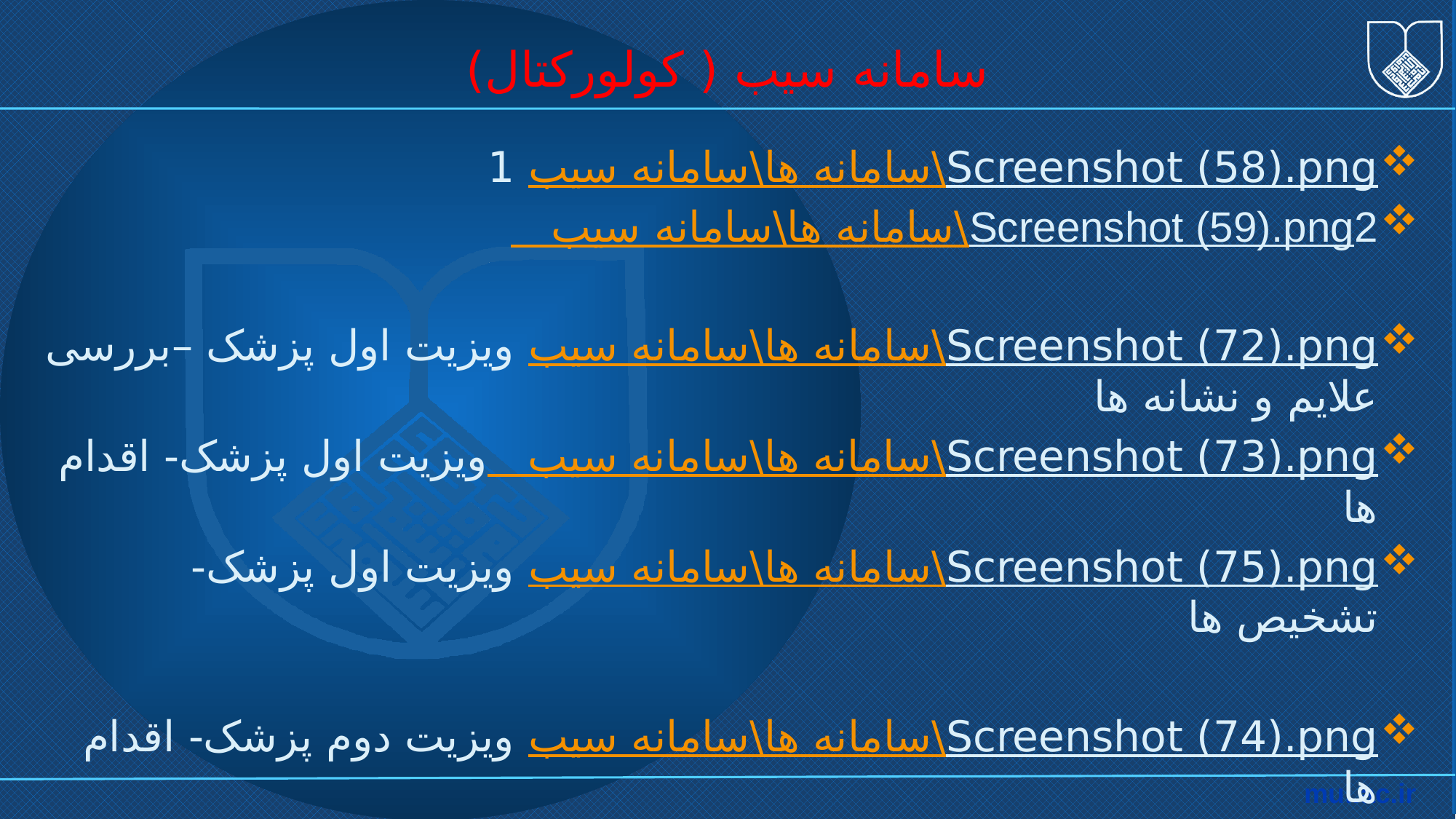

# سامانه سیب ( کولورکتال)
سامانه ها\سامانه سیب\Screenshot (58).png 1
   سامانه ها\سامانه سیب\Screenshot (59).png2

سامانه ها\سامانه سیب\Screenshot (72).png ویزیت اول پزشک –بررسی علایم و نشانه ها
   سامانه ها\سامانه سیب\Screenshot (73).pngویزیت اول پزشک- اقدام ها
سامانه ها\سامانه سیب\Screenshot (75).png ویزیت اول پزشک- تشخیص ها

سامانه ها\سامانه سیب\Screenshot (74).png ویزیت دوم پزشک- اقدام ها
سامانه ها\سامانه سیب\Screenshot (76).pngویزیت دوم پزشک- تشخیص ها